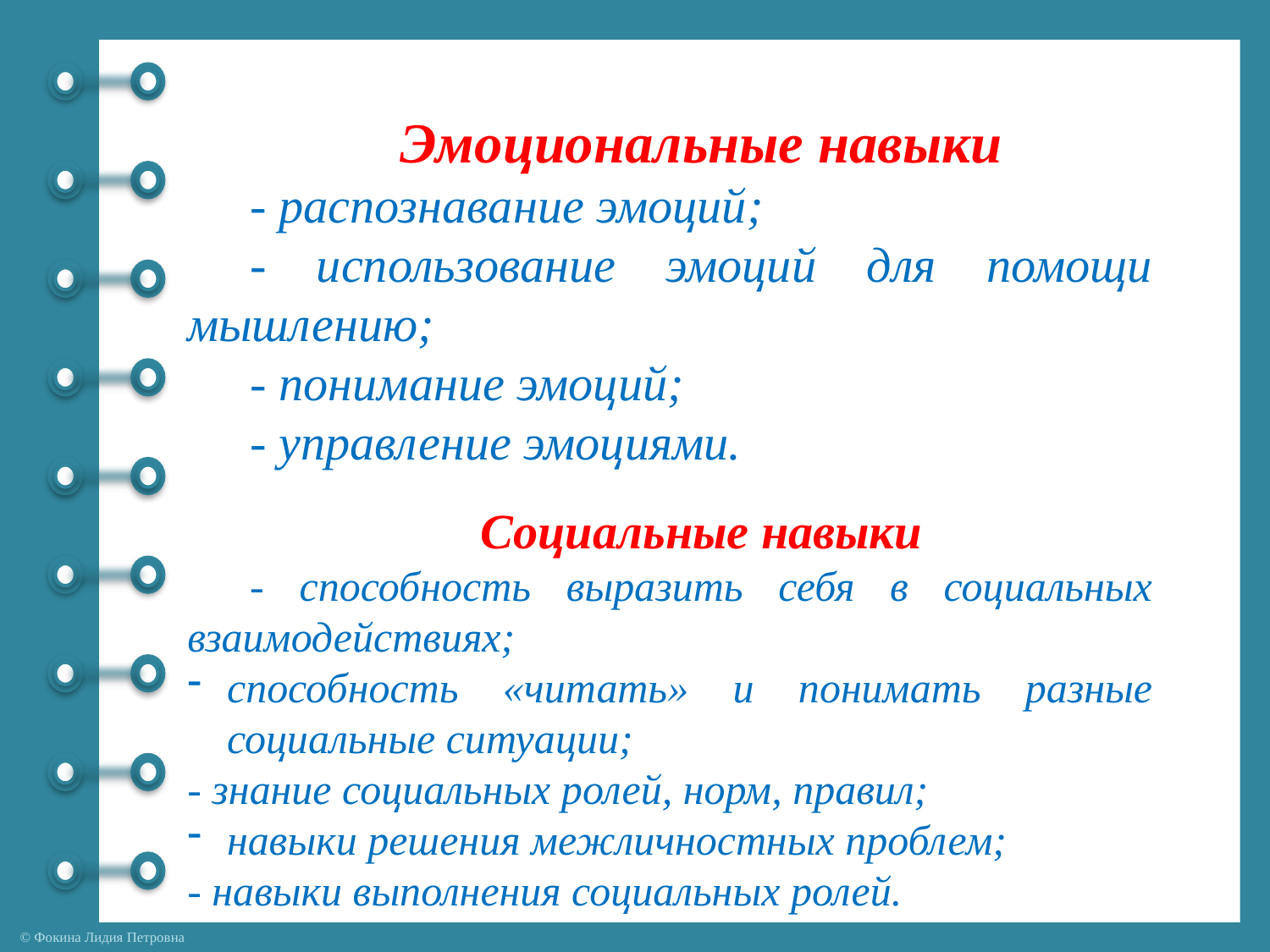

#
Эмоциональные навыки
- распознавание эмоций;
- использование эмоций для помощи мышлению;
- понимание эмоций;
- управление эмоциями.
Социальные навыки
- способность выразить себя в социальных взаимодействиях;
способность «читать» и понимать разные социальные ситуации;
- знание социальных ролей, норм, правил;
навыки решения межличностных проблем;
- навыки выполнения социальных ролей.